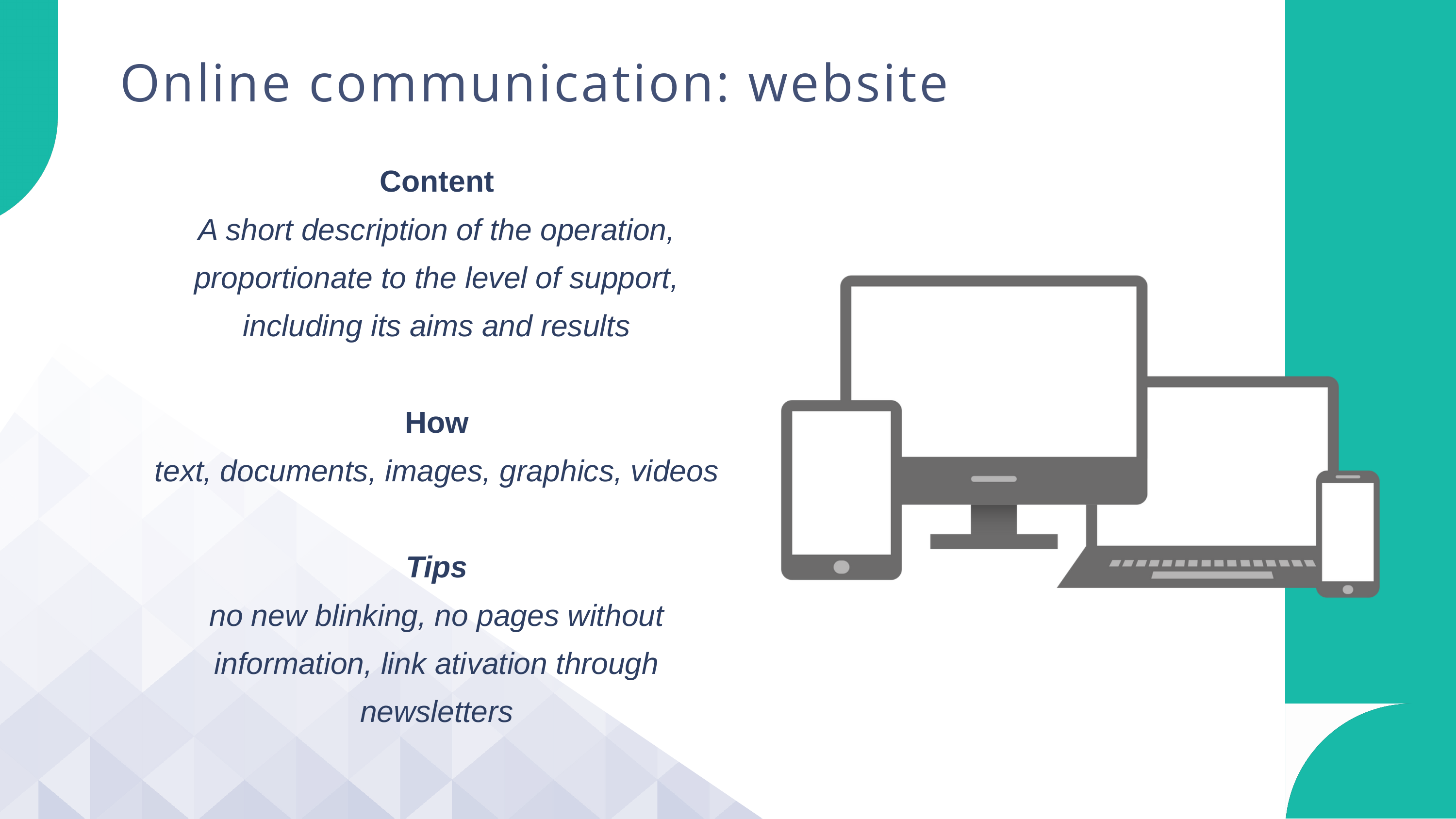

Online communication: website
Content
A short description of the operation, proportionate to the level of support,
including its aims and results

How
text, documents, images, graphics, videos

Tips
no new blinking, no pages without information, link ativation through newsletters